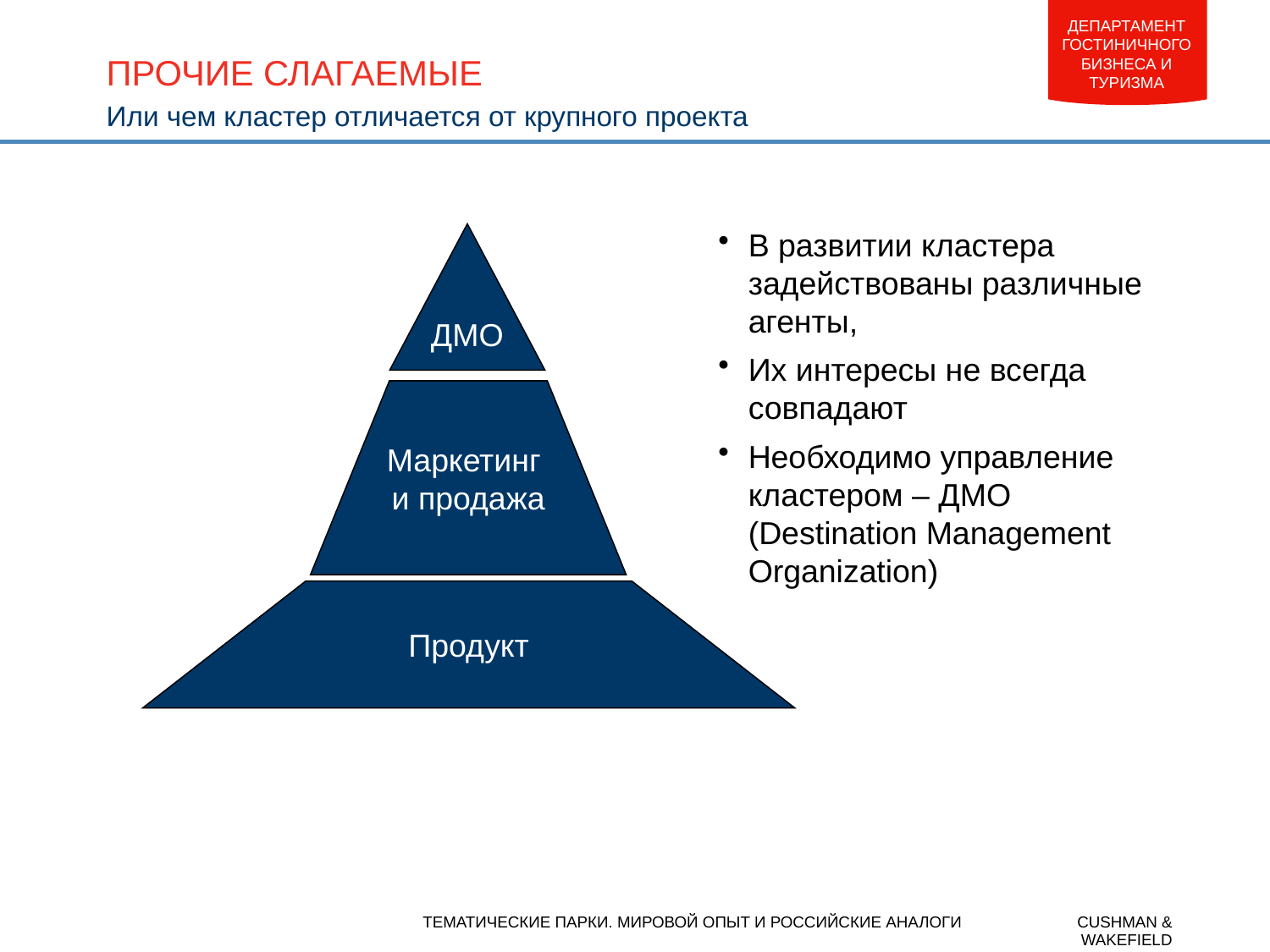

ПРОЧИЕ СЛАГАЕМЫЕ
Или чем кластер отличается от крупного проекта
В развитии кластера задействованы различные агенты,
Их интересы не всегда совпадают
Необходимо управление кластером – ДМО (Destination Management Organization)
ДМО
Маркетинг
и продажа
Продукт